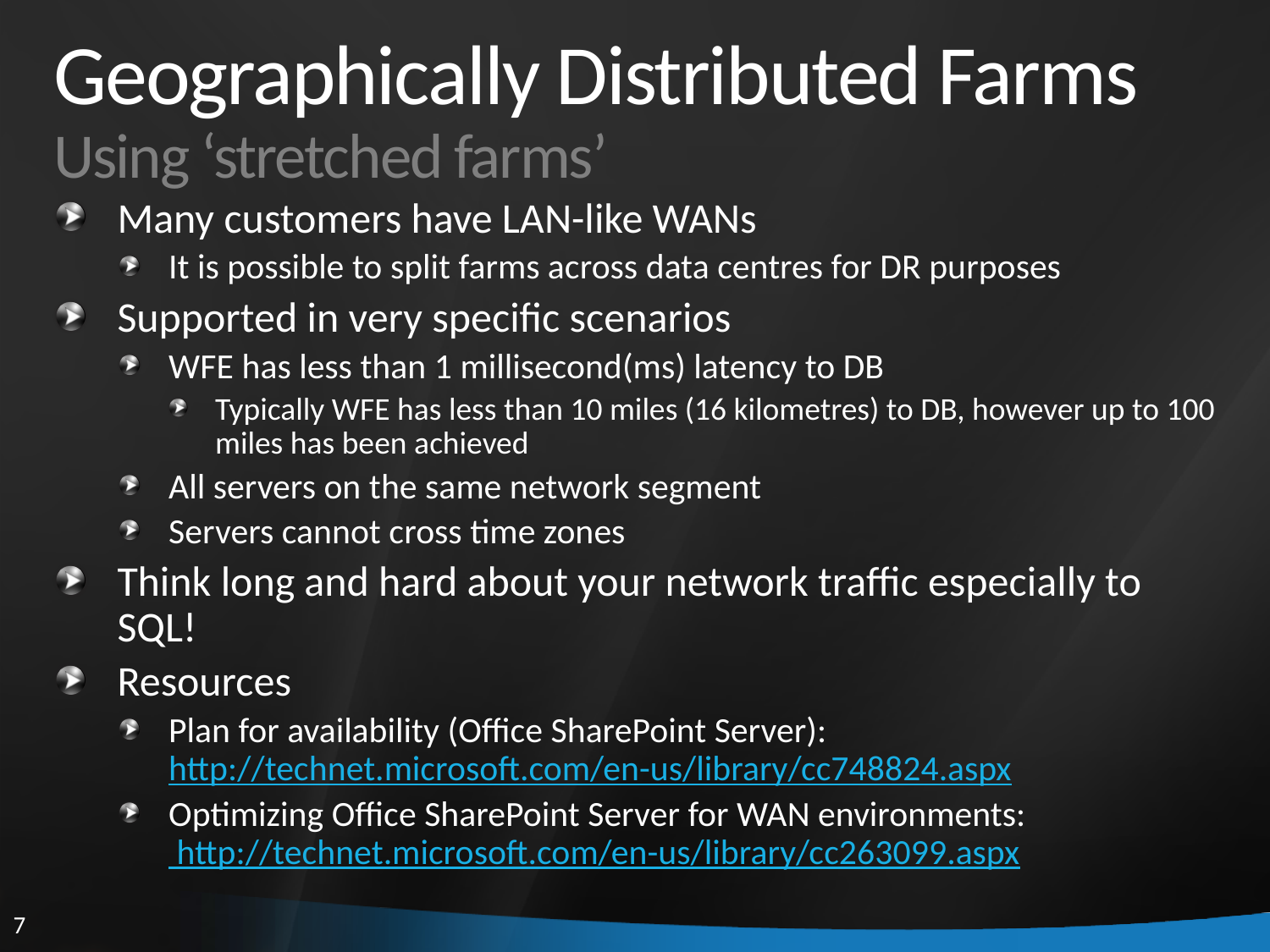

# Geographically Distributed Farms Using ‘stretched farms’
Many customers have LAN-like WANs
It is possible to split farms across data centres for DR purposes
Supported in very specific scenarios
WFE has less than 1 millisecond(ms) latency to DB
Typically WFE has less than 10 miles (16 kilometres) to DB, however up to 100 miles has been achieved
All servers on the same network segment
Servers cannot cross time zones
Think long and hard about your network traffic especially to SQL!
Resources
Plan for availability (Office SharePoint Server): http://technet.microsoft.com/en-us/library/cc748824.aspx
Optimizing Office SharePoint Server for WAN environments: http://technet.microsoft.com/en-us/library/cc263099.aspx